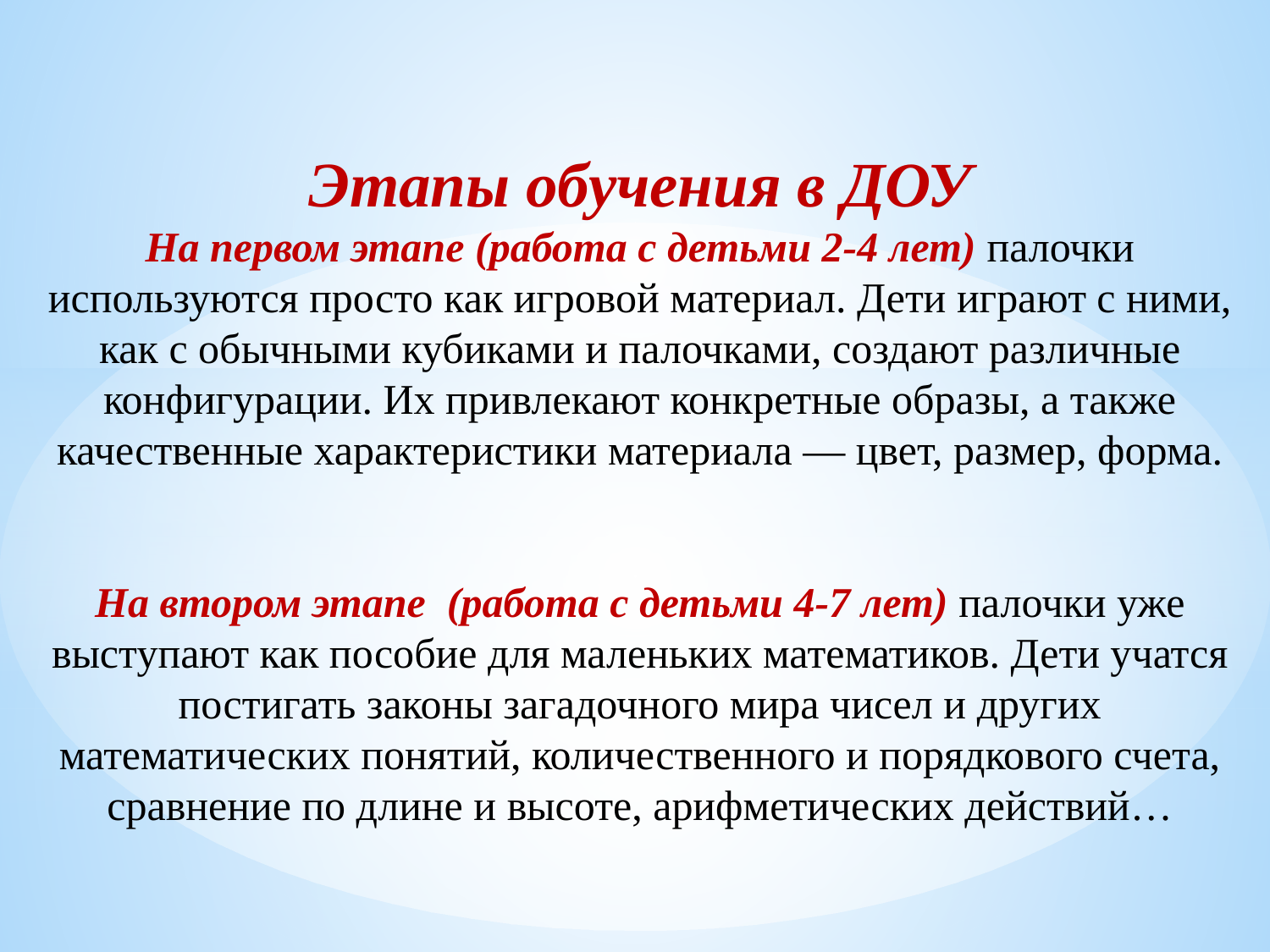

# Этапы обучения в ДОУ На первом этапе (работа с детьми 2-4 лет) палочки используются просто как игровой материал. Дети играют с ними, как с обычными кубиками и палочками, создают различные конфигурации. Их привлекают конкретные образы, а также качественные характеристики материала — цвет, размер, форма. На втором этапе  (работа с детьми 4-7 лет) палочки уже выступают как пособие для маленьких математиков. Дети учатся постигать законы загадочного мира чисел и других математических понятий, количественного и порядкового счета, сравнение по длине и высоте, арифметических действий…